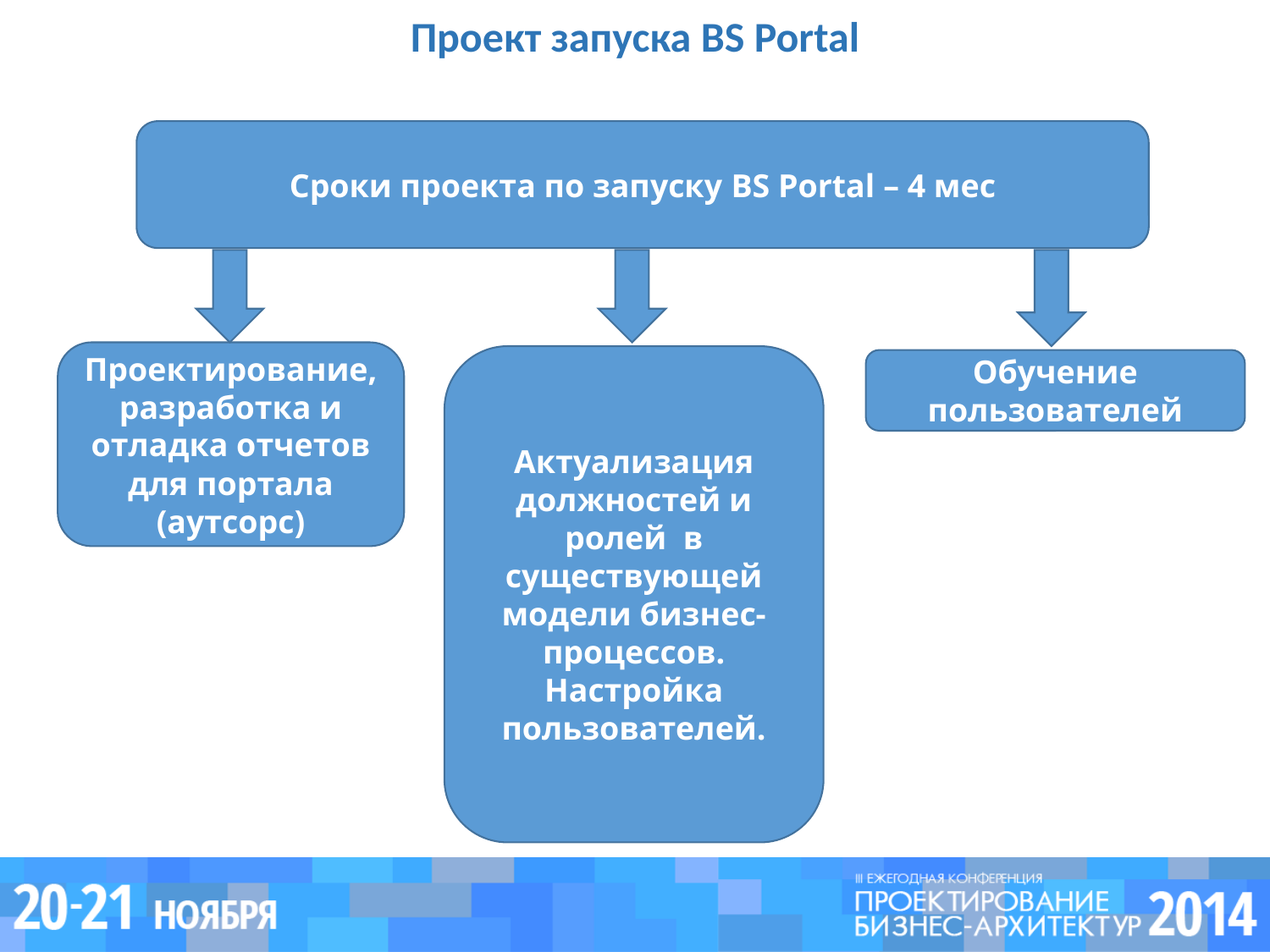

# Проект запуска BS Portal
Сроки проекта по запуску BS Portal – 4 мес

Проектирование, разработка и отладка отчетов для портала (аутсорс)
Актуализация должностей и ролей  в существующей модели бизнес-процессов.
Настройка пользователей.
Обучение пользователей